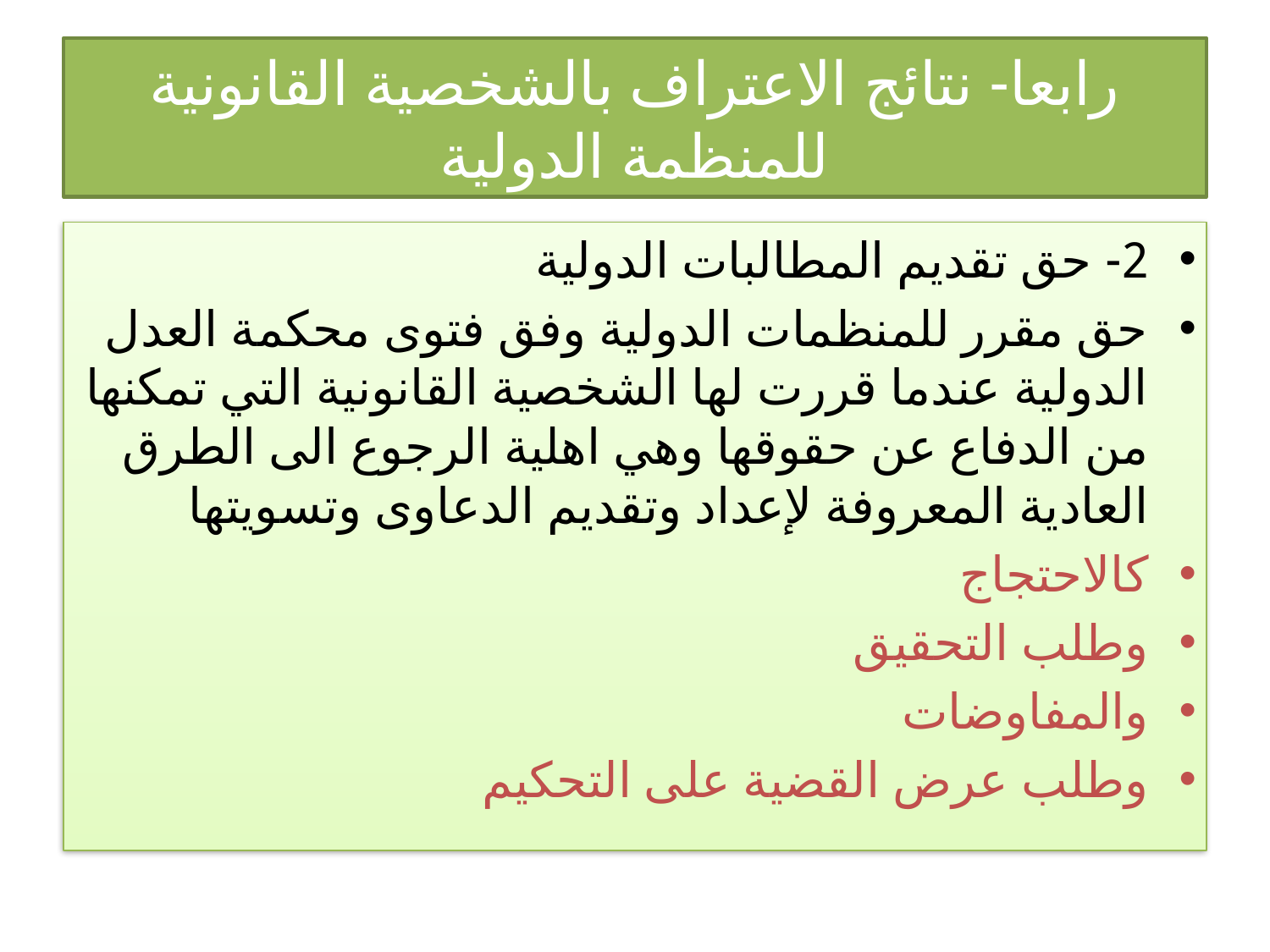

# رابعا- نتائج الاعتراف بالشخصية القانونية للمنظمة الدولية
2- حق تقديم المطالبات الدولية
حق مقرر للمنظمات الدولية وفق فتوى محكمة العدل الدولية عندما قررت لها الشخصية القانونية التي تمكنها من الدفاع عن حقوقها وهي اهلية الرجوع الى الطرق العادية المعروفة لإعداد وتقديم الدعاوى وتسويتها
كالاحتجاج
وطلب التحقيق
والمفاوضات
وطلب عرض القضية على التحكيم